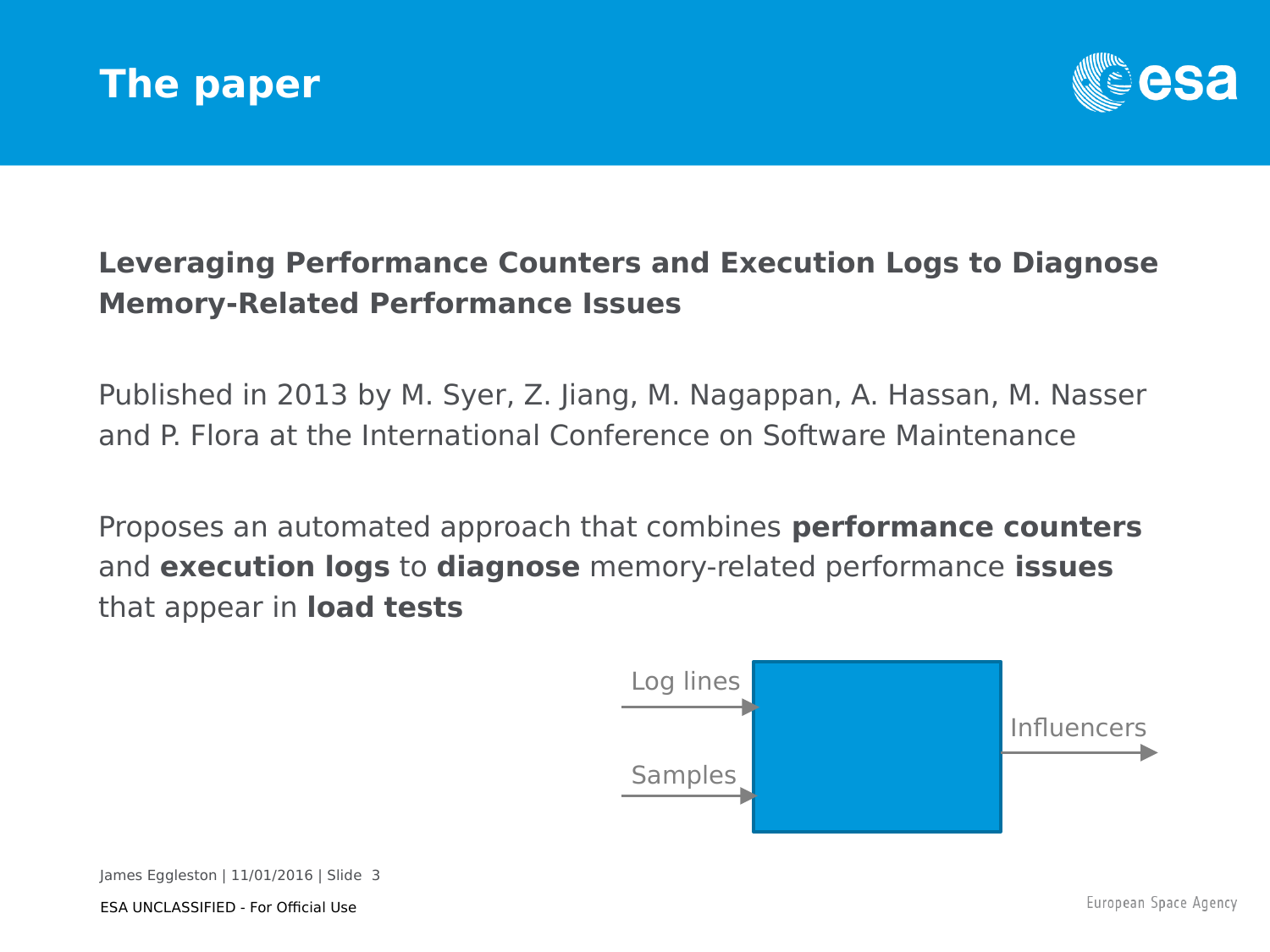

# The paper
Leveraging Performance Counters and Execution Logs to Diagnose Memory-Related Performance Issues

Published in 2013 by M. Syer, Z. Jiang, M. Nagappan, A. Hassan, M. Nasser and P. Flora at the International Conference on Software Maintenance

Proposes an automated approach that combines performance counters and execution logs to diagnose memory-related performance issues that appear in load tests
Log lines

Influencers
Samples